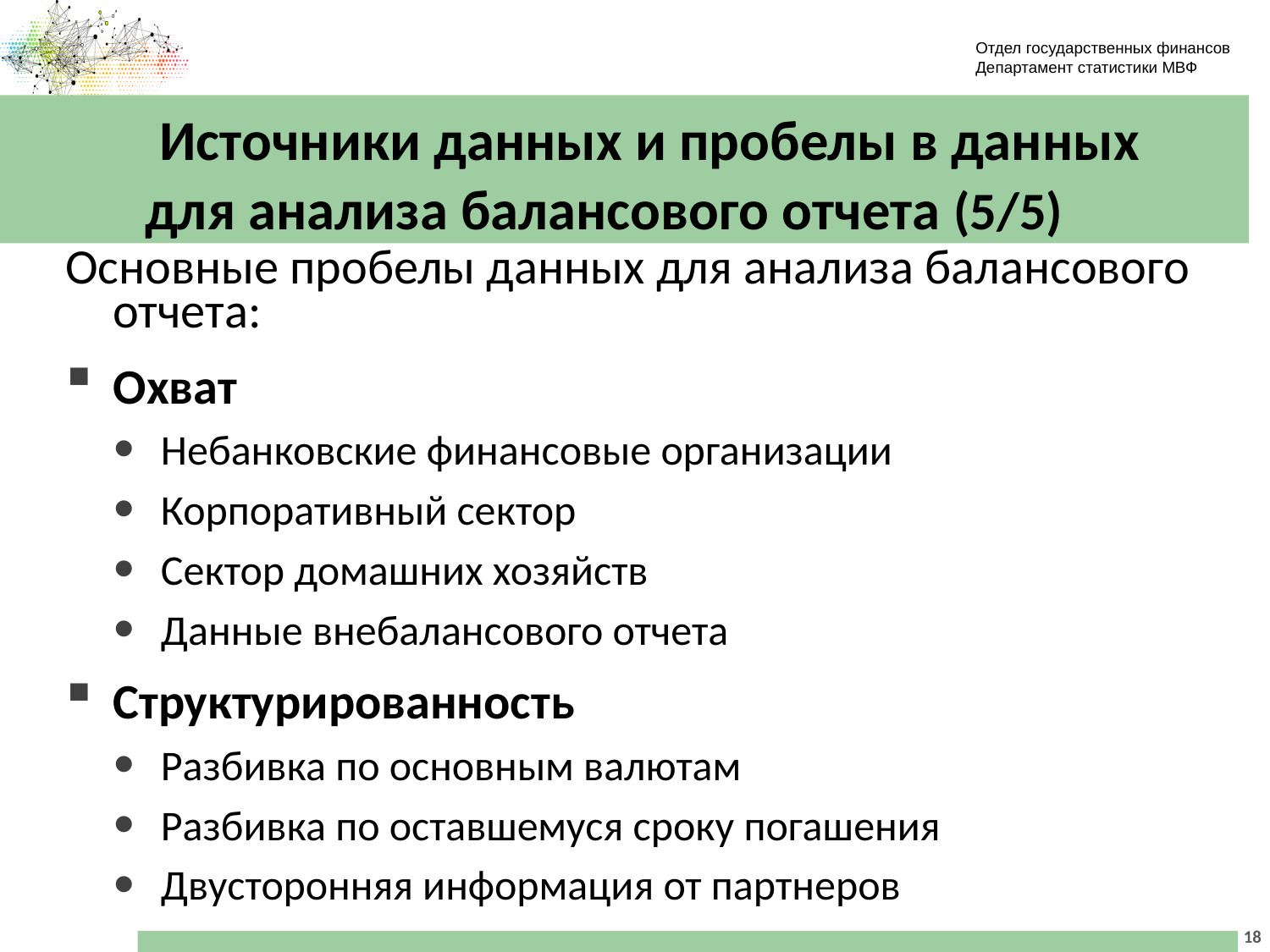

Отдел государственных финансов
Департамент статистики МВФ
# Источники данных и пробелы в данных для анализа балансового отчета (5/5)
Основные пробелы данных для анализа балансового отчета:
Охват
Небанковские финансовые организации
Корпоративный сектор
Сектор домашних хозяйств
Данные внебалансового отчета
Структурированность
Разбивка по основным валютам
Разбивка по оставшемуся сроку погашения
Двусторонняя информация от партнеров

18